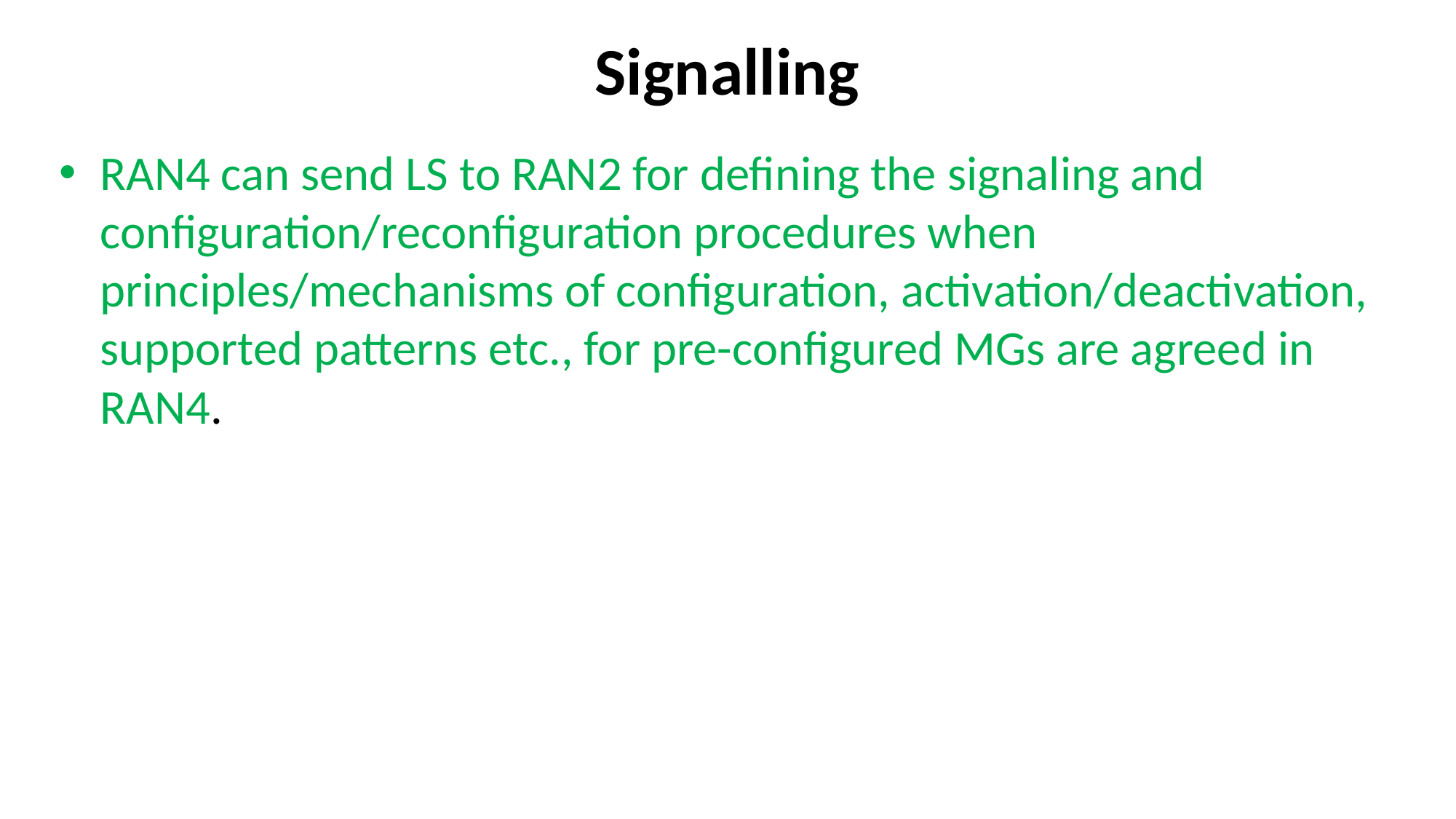

# Signalling
RAN4 can send LS to RAN2 for defining the signaling and configuration/reconfiguration procedures when principles/mechanisms of configuration, activation/deactivation, supported patterns etc., for pre-configured MGs are agreed in RAN4.